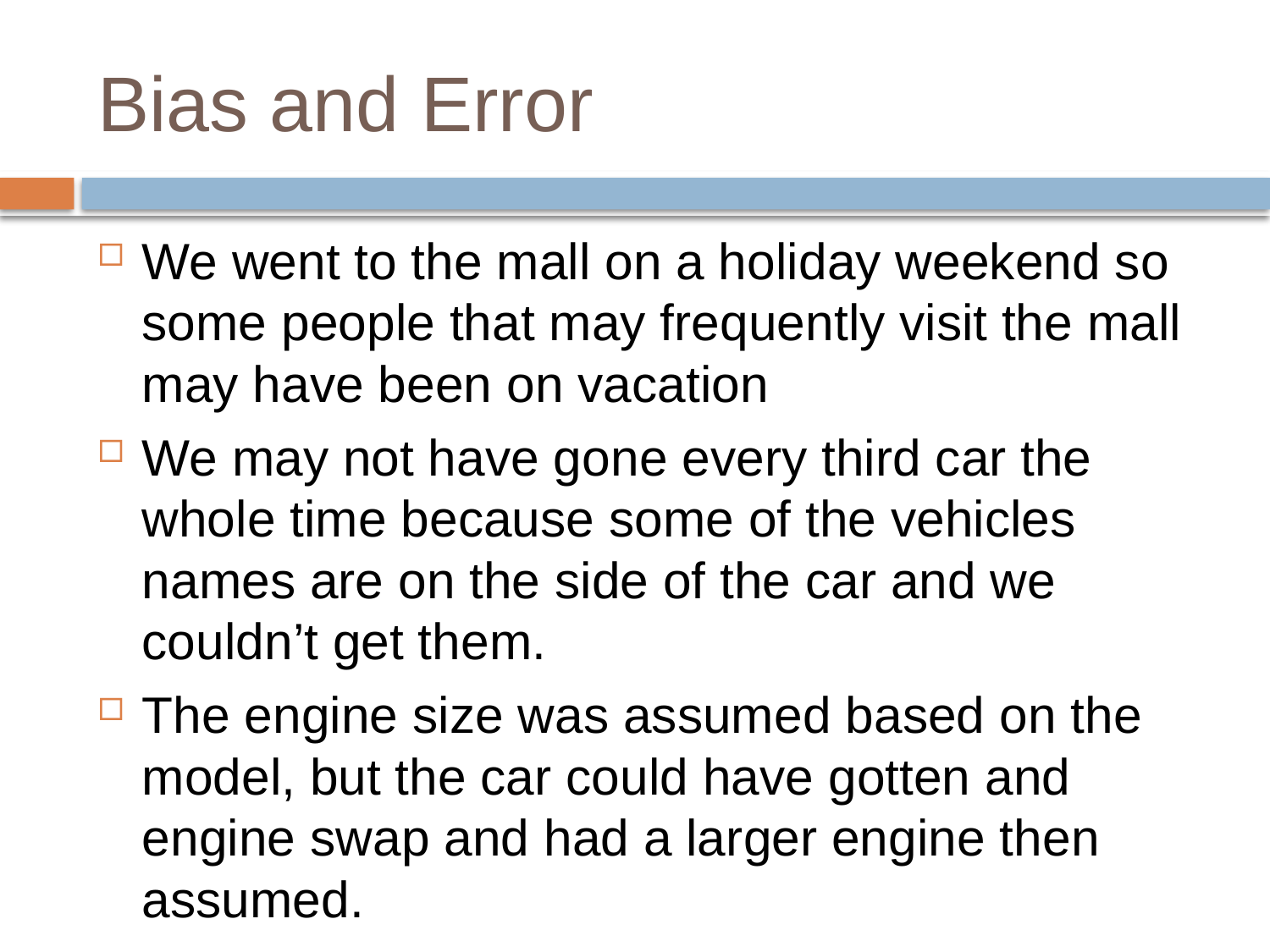

# Bias and Error
We went to the mall on a holiday weekend so some people that may frequently visit the mall may have been on vacation
We may not have gone every third car the whole time because some of the vehicles names are on the side of the car and we couldn’t get them.
The engine size was assumed based on the model, but the car could have gotten and engine swap and had a larger engine then assumed.